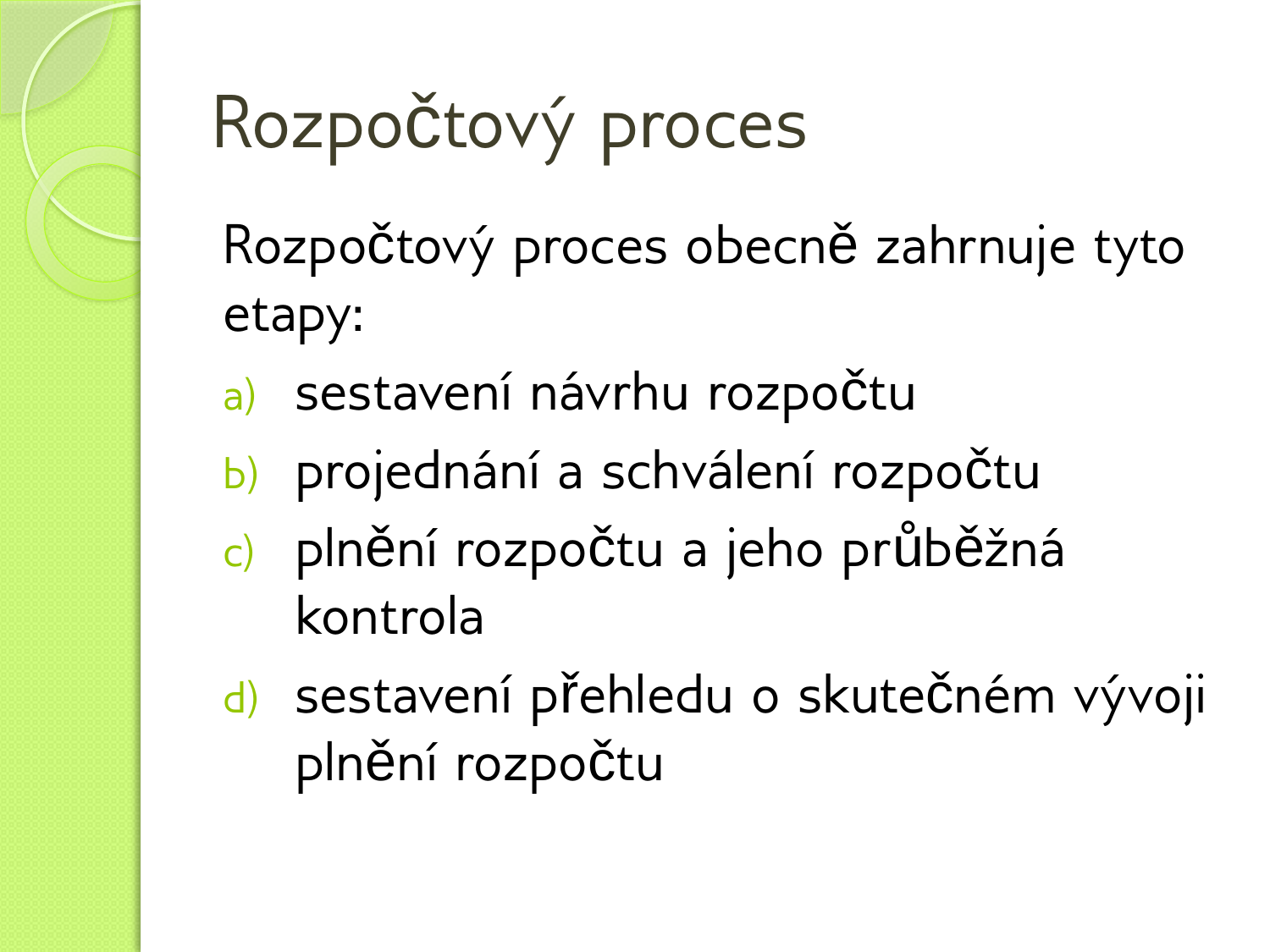

# Rozpočtový proces
Rozpočtový proces obecně zahrnuje tyto etapy:
sestavení návrhu rozpočtu
projednání a schválení rozpočtu
plnění rozpočtu a jeho průběžná kontrola
sestavení přehledu o skutečném vývoji plnění rozpočtu